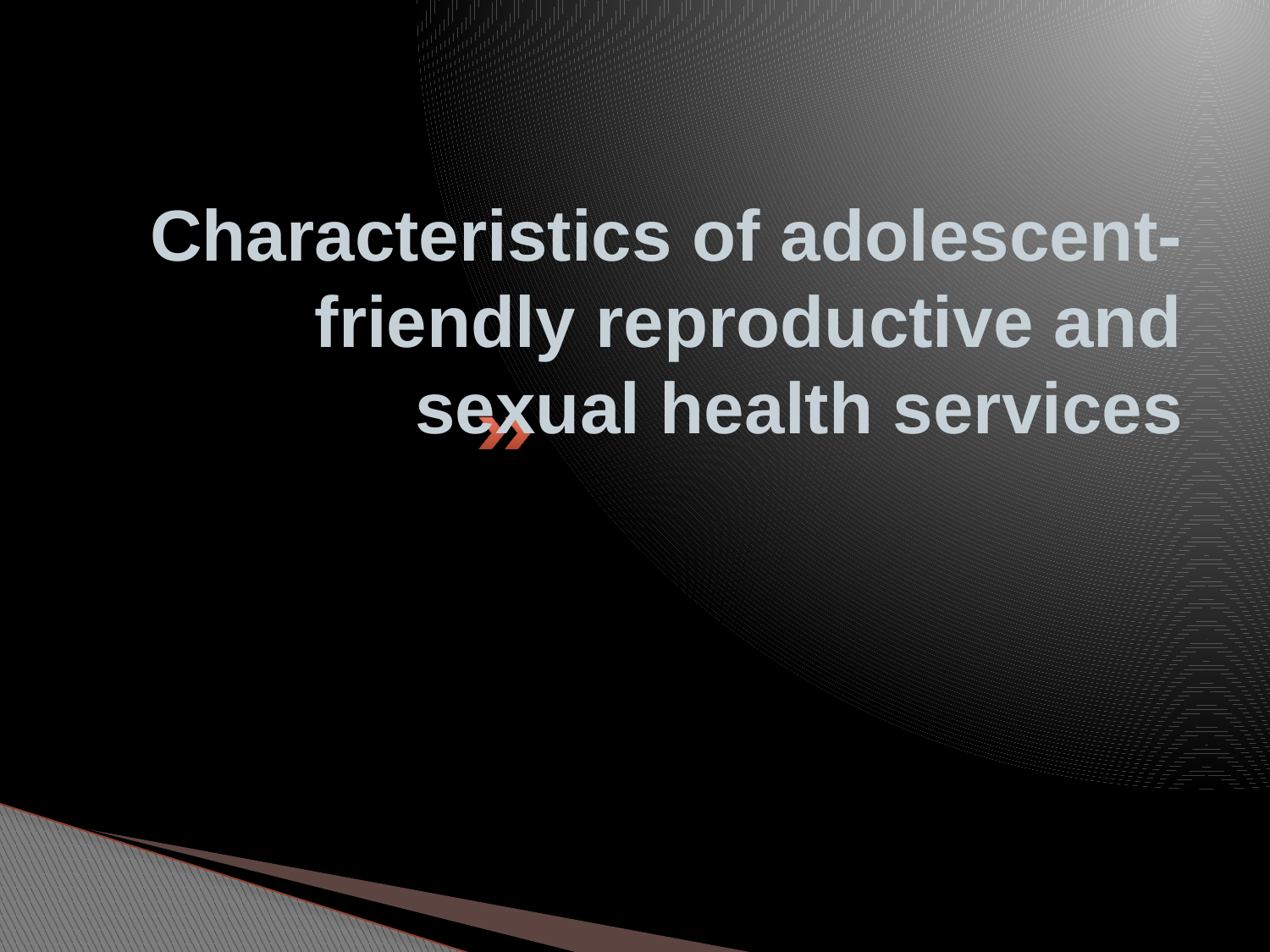

# Characteristics of adolescent-friendly reproductive and sexual health services